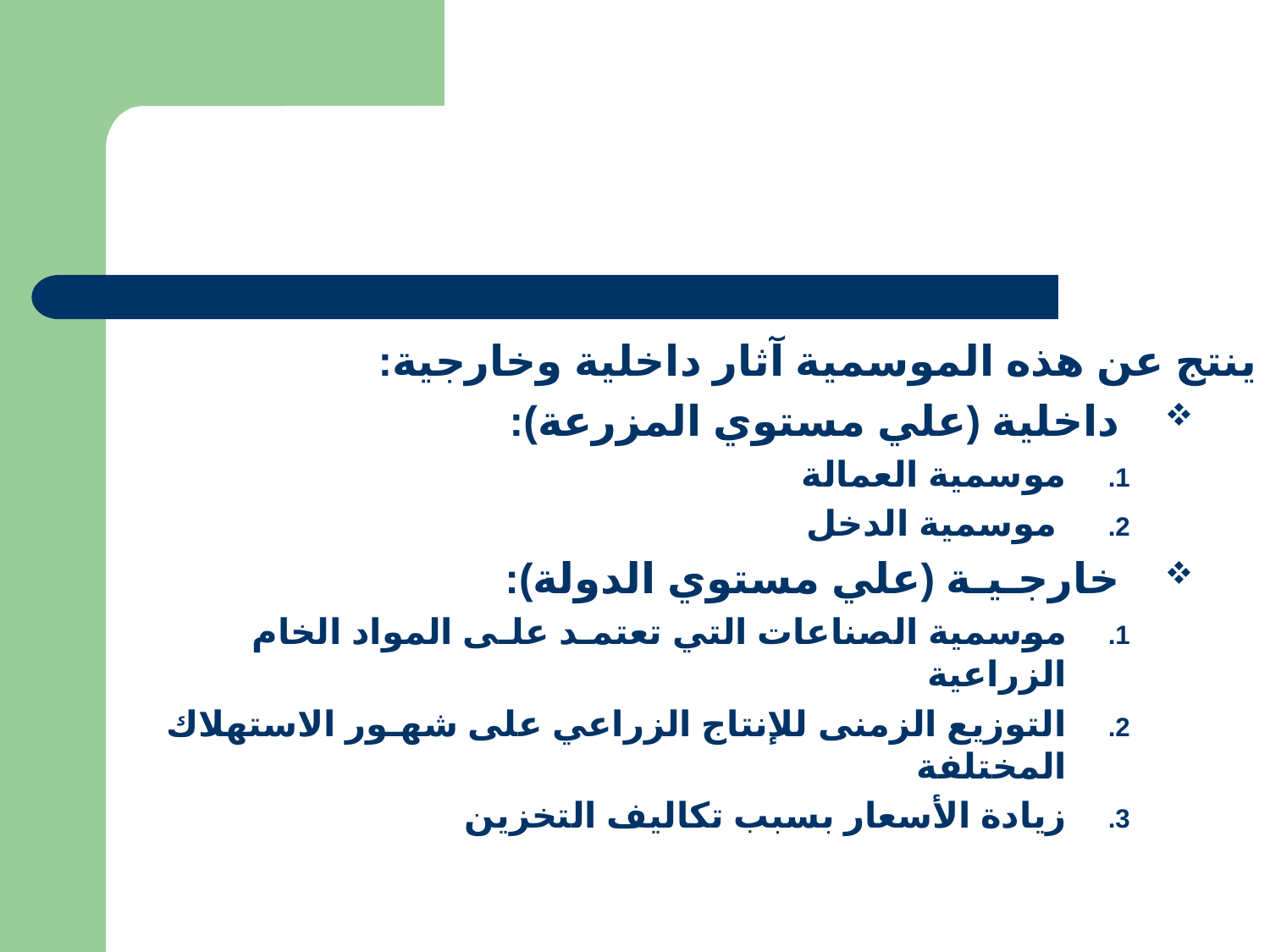

ينتج عن هذه الموسمية آثار داخلية وخارجية:
داخلية (علي مستوي المزرعة):
موسمية العمالة
 موسمية الدخل
خارجـيـة (علي مستوي الدولة):
موسمية الصناعات التي تعتمـد علـى المواد الخام الزراعية
التوزيع الزمنى للإنتاج الزراعي على شهـور الاستهلاك المختلفة
زيادة الأسعار بسبب تكاليف التخزين